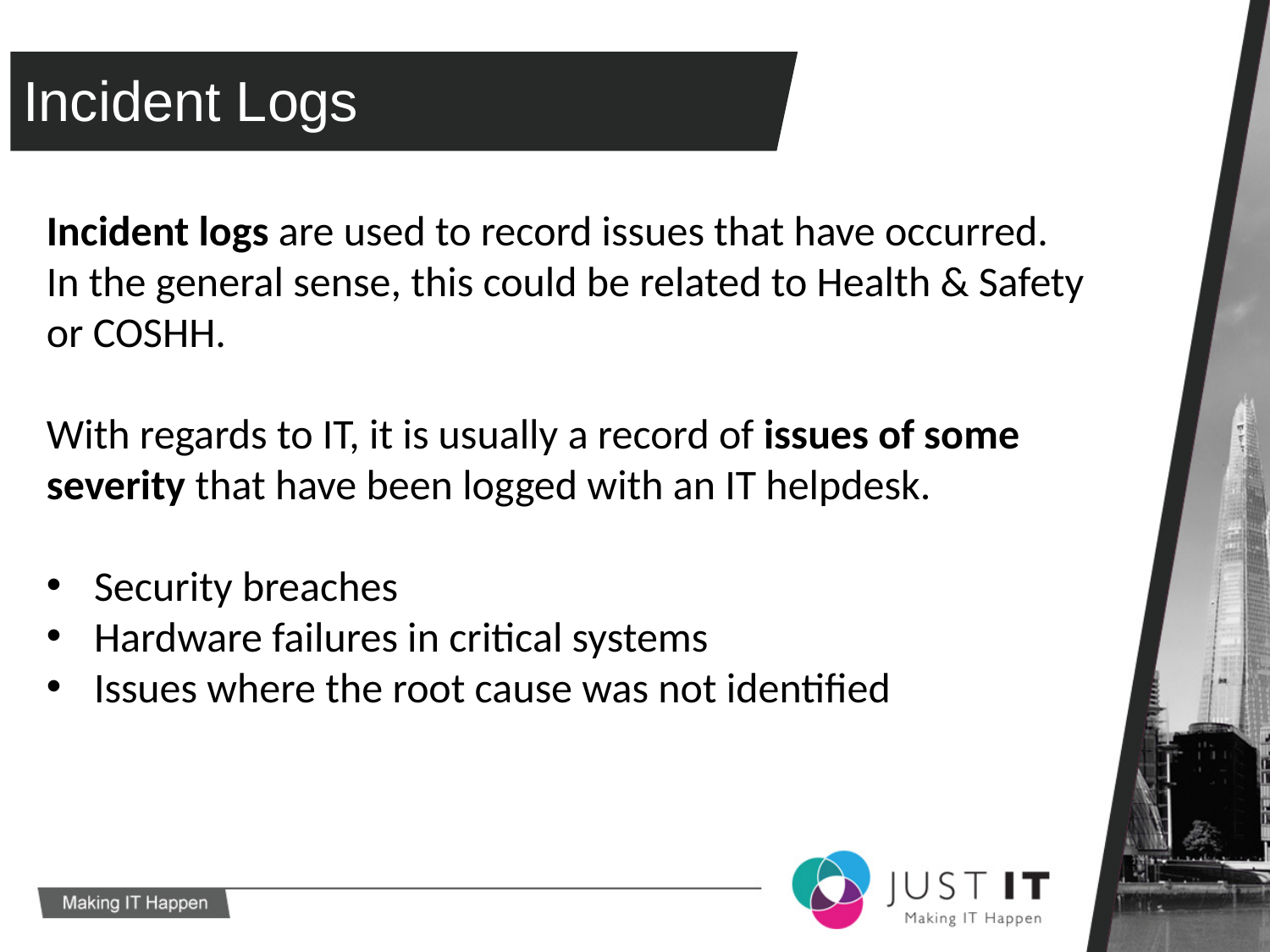

# Incident Logs
Incident logs are used to record issues that have occurred.  In the general sense, this could be related to Health & Safety or COSHH.

With regards to IT, it is usually a record of issues of some severity that have been logged with an IT helpdesk.

Security breaches
Hardware failures in critical systems
Issues where the root cause was not identified